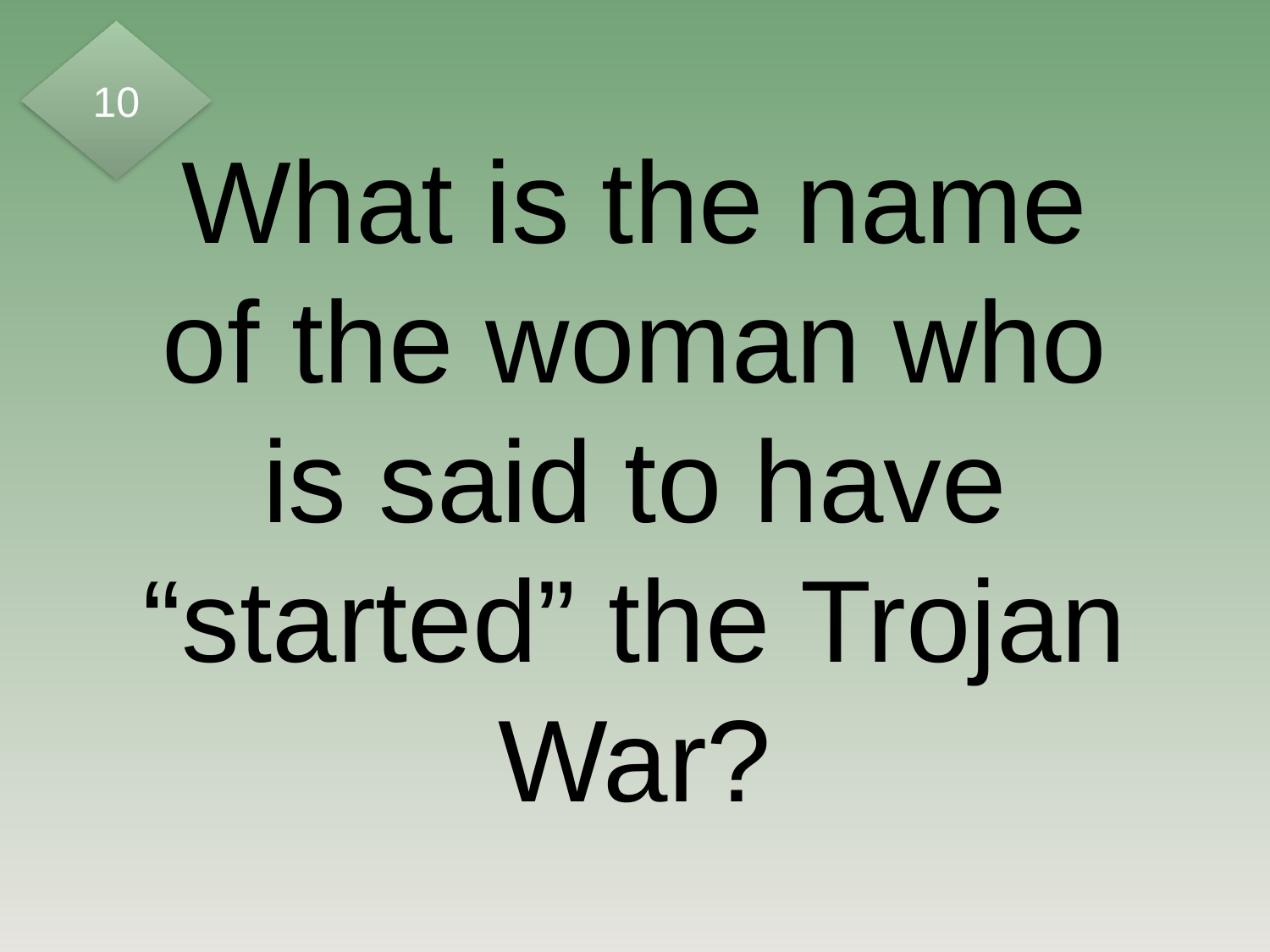

10
# What is the name of the woman who is said to have “started” the Trojan War?